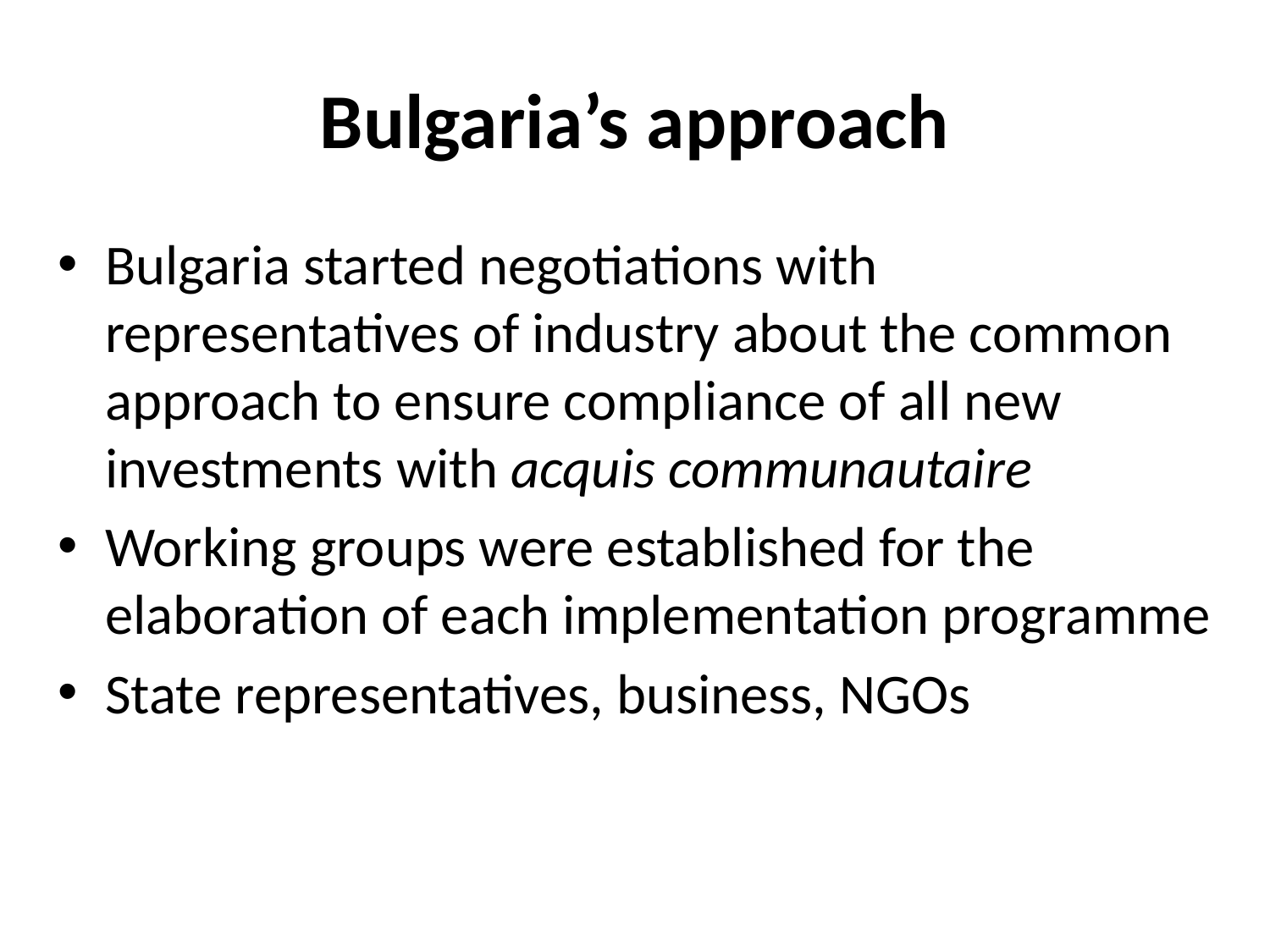

# Bulgaria’s approach
Bulgaria started negotiations with representatives of industry about the common approach to ensure compliance of all new investments with acquis communautaire
Working groups were established for the elaboration of each implementation programme
State representatives, business, NGOs